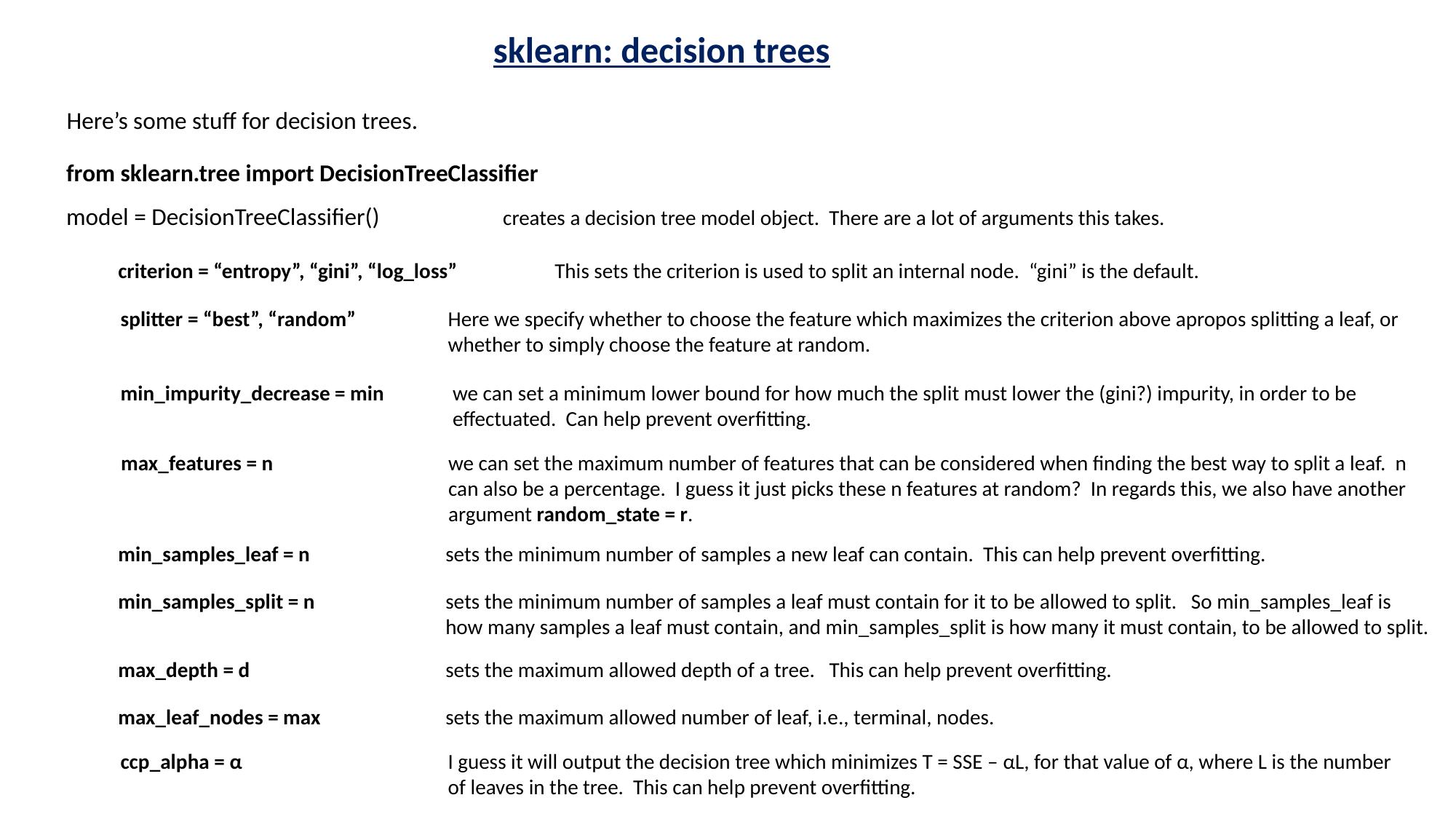

sklearn: decision trees
Here’s some stuff for decision trees.
from sklearn.tree import DecisionTreeClassifier
model = DecisionTreeClassifier()		creates a decision tree model object.  There are a lot of arguments this takes.
criterion = “entropy”, “gini”, “log_loss”    	This sets the criterion is used to split an internal node.  “gini” is the default.
splitter = “best”, “random”	Here we specify whether to choose the feature which maximizes the criterion above apropos splitting a leaf, or
			whether to simply choose the feature at random.
min_impurity_decrease = min	 we can set a minimum lower bound for how much the split must lower the (gini?) impurity, in order to be
			 effectuated.  Can help prevent overfitting.
max_features = n 		we can set the maximum number of features that can be considered when finding the best way to split a leaf.  n 			can also be a percentage.  I guess it just picks these n features at random?  In regards this, we also have another
			argument random_state = r.
min_samples_leaf = n 		sets the minimum number of samples a new leaf can contain.  This can help prevent overfitting.
min_samples_split = n 		sets the minimum number of samples a leaf must contain for it to be allowed to split.   So min_samples_leaf is
			how many samples a leaf must contain, and min_samples_split is how many it must contain, to be allowed to split.
max_depth = d 		sets the maximum allowed depth of a tree.   This can help prevent overfitting.
max_leaf_nodes = max 		sets the maximum allowed number of leaf, i.e., terminal, nodes.
ccp_alpha = α 	 	I guess it will output the decision tree which minimizes T = SSE – αL, for that value of α, where L is the number
			of leaves in the tree.  This can help prevent overfitting.